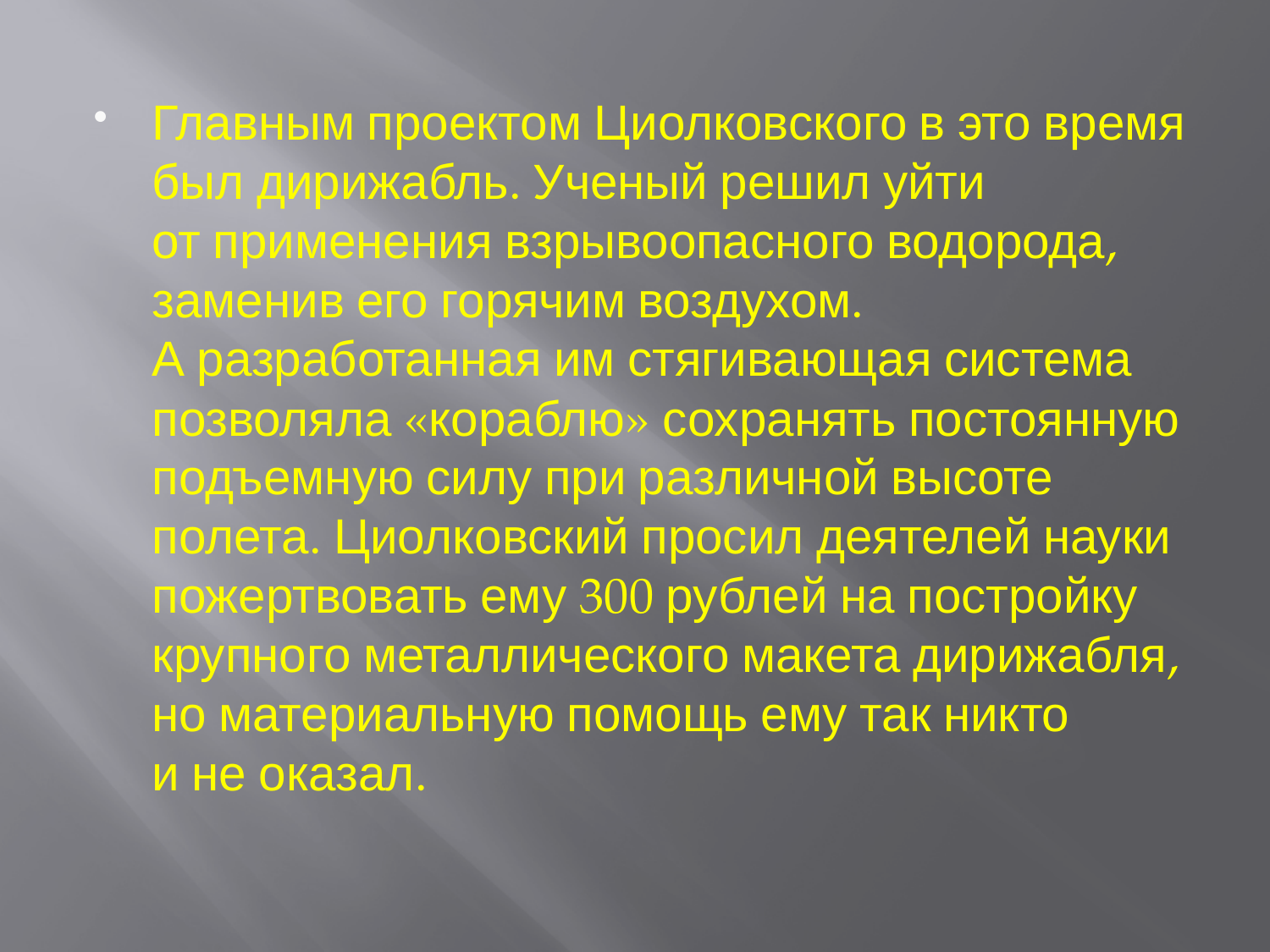

#
Главным проектом Циолковского в это время был дирижабль. Ученый решил уйти от применения взрывоопасного водорода, заменив его горячим воздухом. А разработанная им стягивающая система позволяла «кораблю» сохранять постоянную подъемную силу при различной высоте полета. Циолковский просил деятелей науки пожертвовать ему 300 рублей на постройку крупного металлического макета дирижабля, но материальную помощь ему так никто и не оказал.